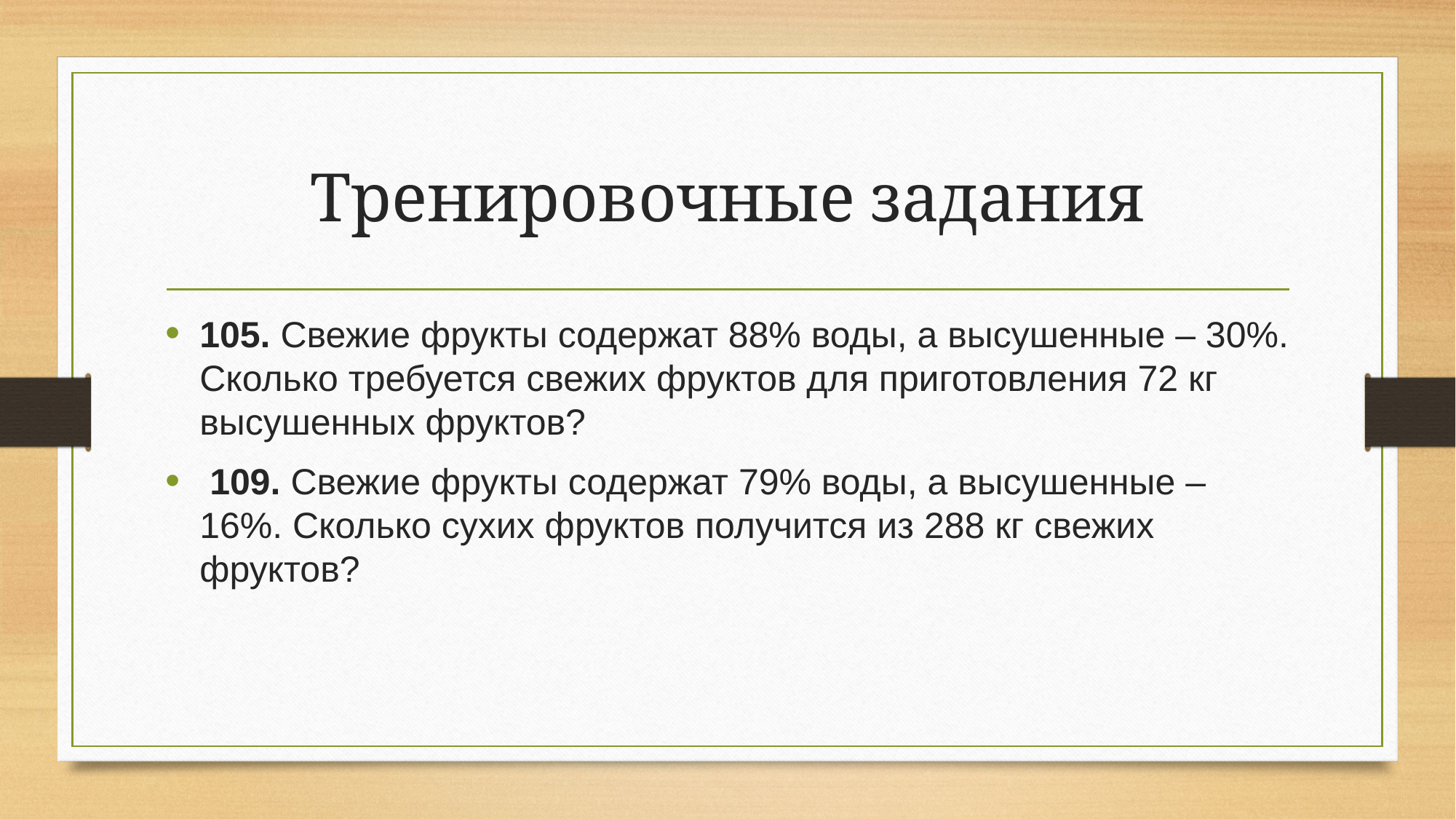

# Тренировочные задания
105. Свежие фрукты содержат 88% воды, а высушенные – 30%. Сколько требуется свежих фруктов для приготовления 72 кг высушенных фруктов?
 109. Свежие фрукты содержат 79% воды, а высушенные – 16%. Сколько сухих фруктов получится из 288 кг свежих фруктов?